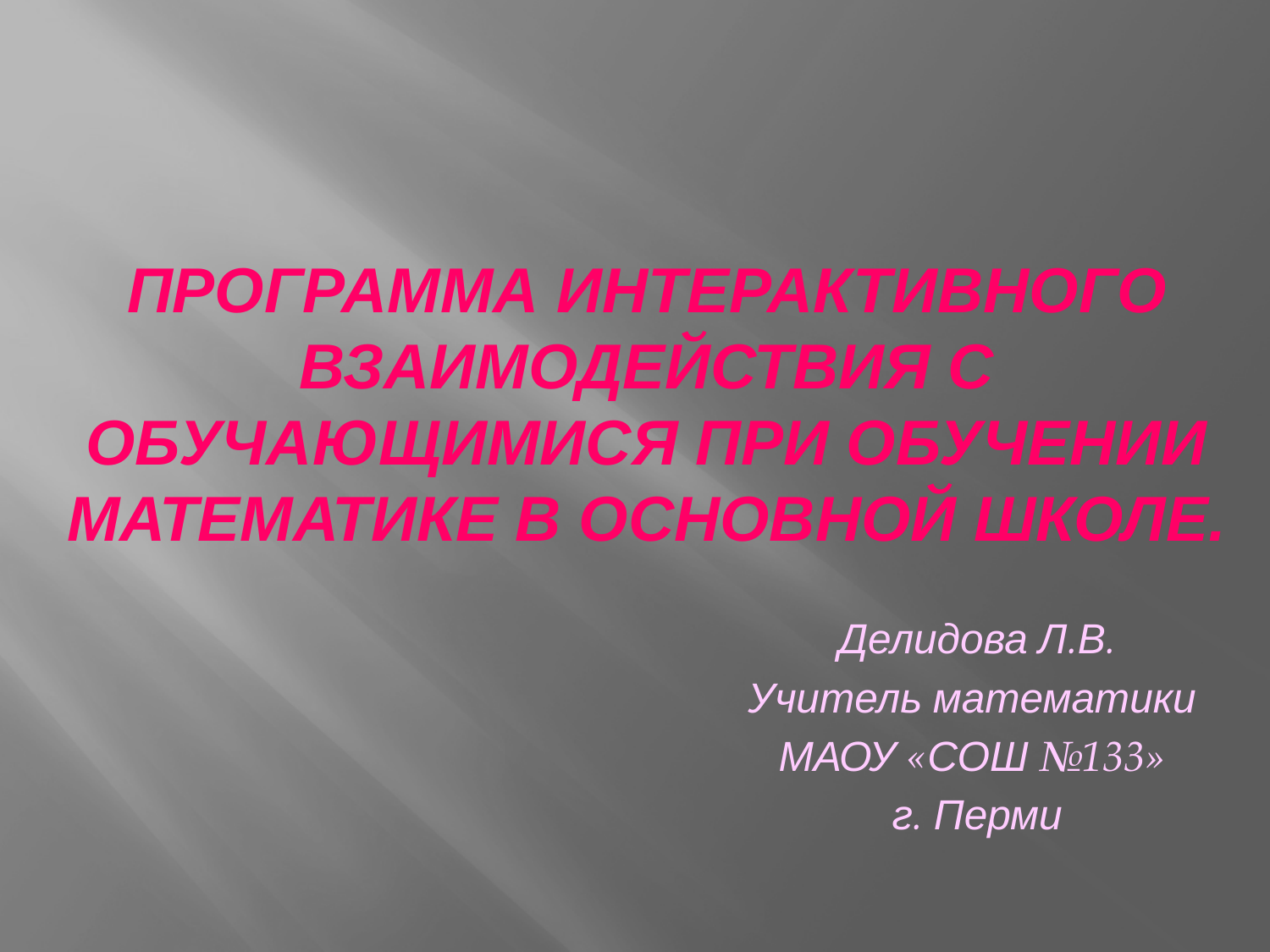

# Программа интерактивного взаимодействия с обучающимися при обучении математике в основной школе.
Делидова Л.В.
Учитель математики
МАОУ «СОШ №133»
г. Перми